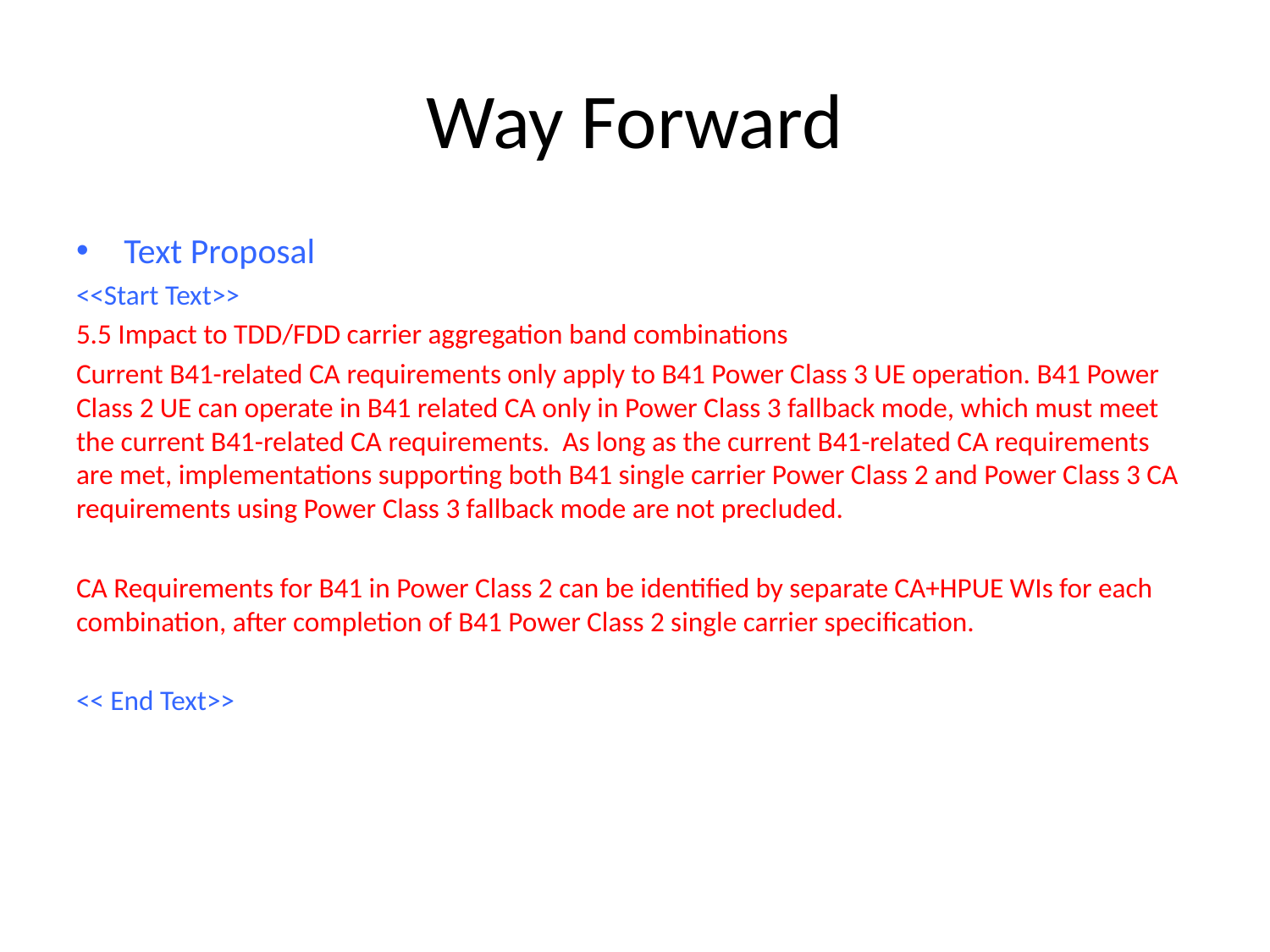

# Way Forward
Text Proposal
<<Start Text>>
5.5 Impact to TDD/FDD carrier aggregation band combinations
Current B41-related CA requirements only apply to B41 Power Class 3 UE operation. B41 Power Class 2 UE can operate in B41 related CA only in Power Class 3 fallback mode, which must meet the current B41-related CA requirements.  As long as the current B41-related CA requirements are met, implementations supporting both B41 single carrier Power Class 2 and Power Class 3 CA requirements using Power Class 3 fallback mode are not precluded.

CA Requirements for B41 in Power Class 2 can be identified by separate CA+HPUE WIs for each combination, after completion of B41 Power Class 2 single carrier specification.

<< End Text>>